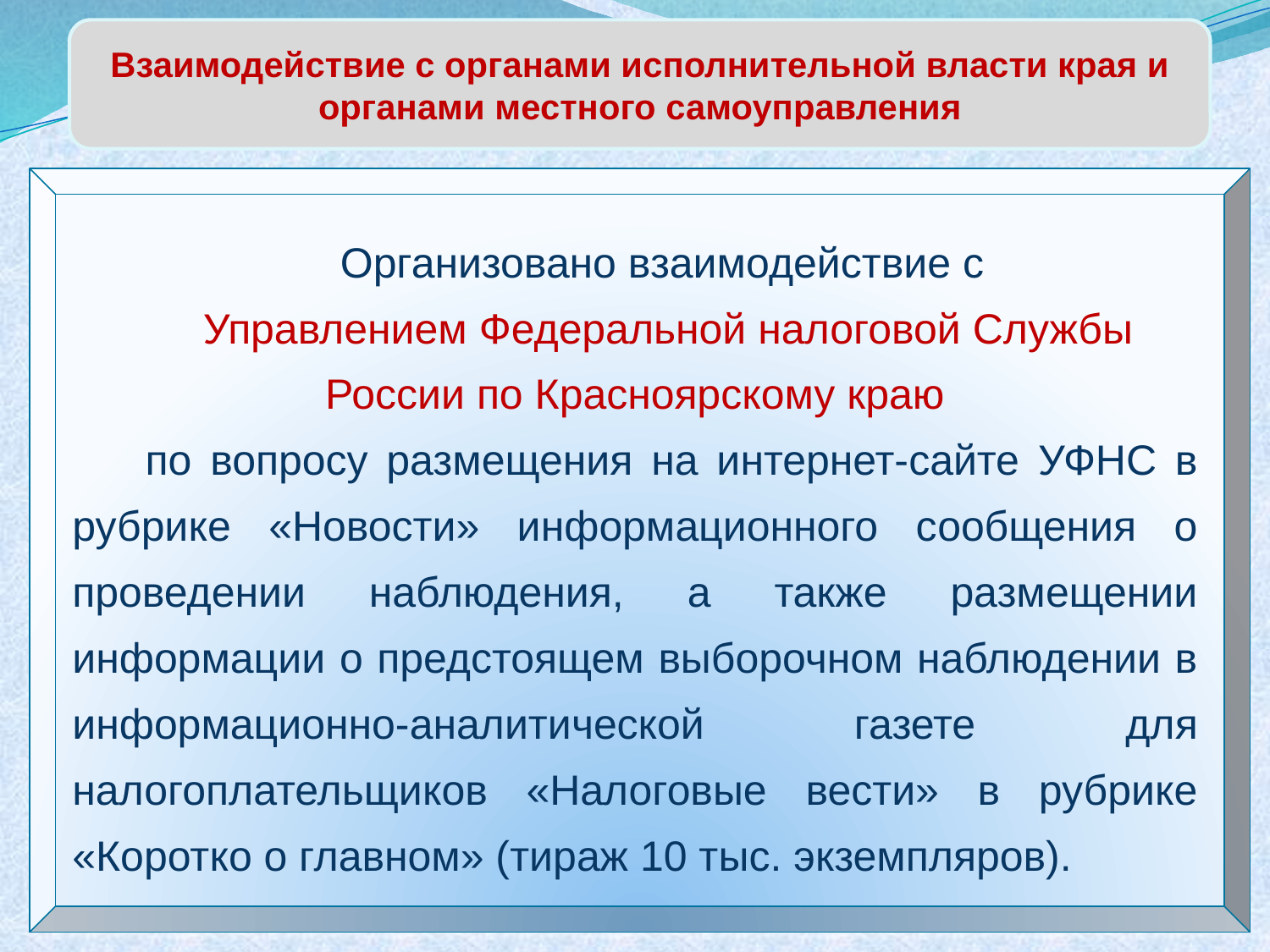

Взаимодействие с органами исполнительной власти края и органами местного самоуправления

Организовано взаимодействие с
 Управлением Федеральной налоговой Службы России по Красноярскому краю
 по вопросу размещения на интернет-сайте УФНС в рубрике «Новости» информационного сообщения о проведении наблюдения, а также размещении информации о предстоящем выборочном наблюдении в информационно-аналитической газете для налогоплательщиков «Налоговые вести» в рубрике «Коротко о главном» (тираж 10 тыс. экземпляров).
23